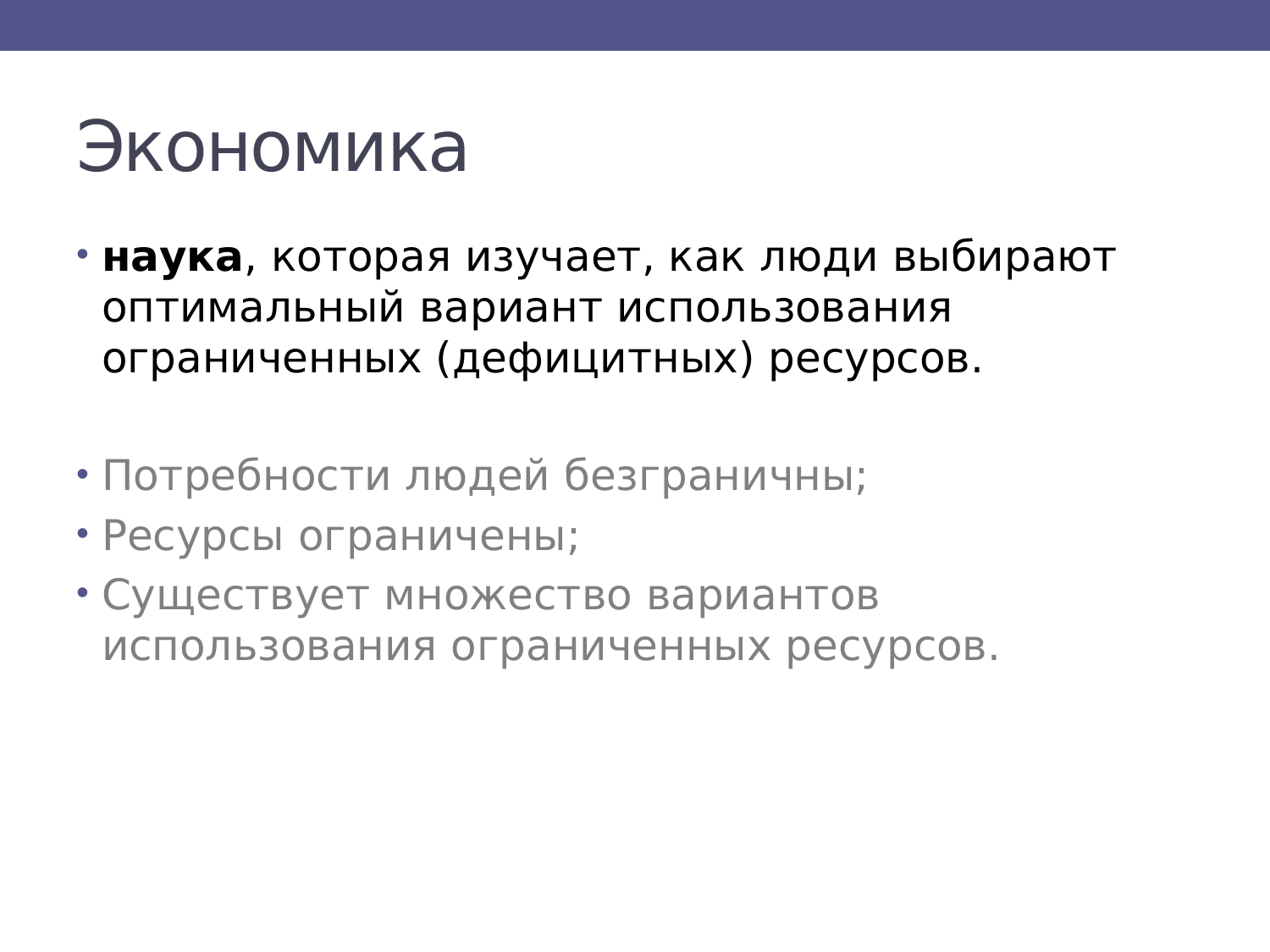

# Экономика
наука, которая изучает, как люди выбирают оптимальный вариант использования ограниченных (дефицитных) ресурсов.

Потребности людей безграничны;
Ресурсы ограничены;
Существует множество вариантов использования ограниченных ресурсов.